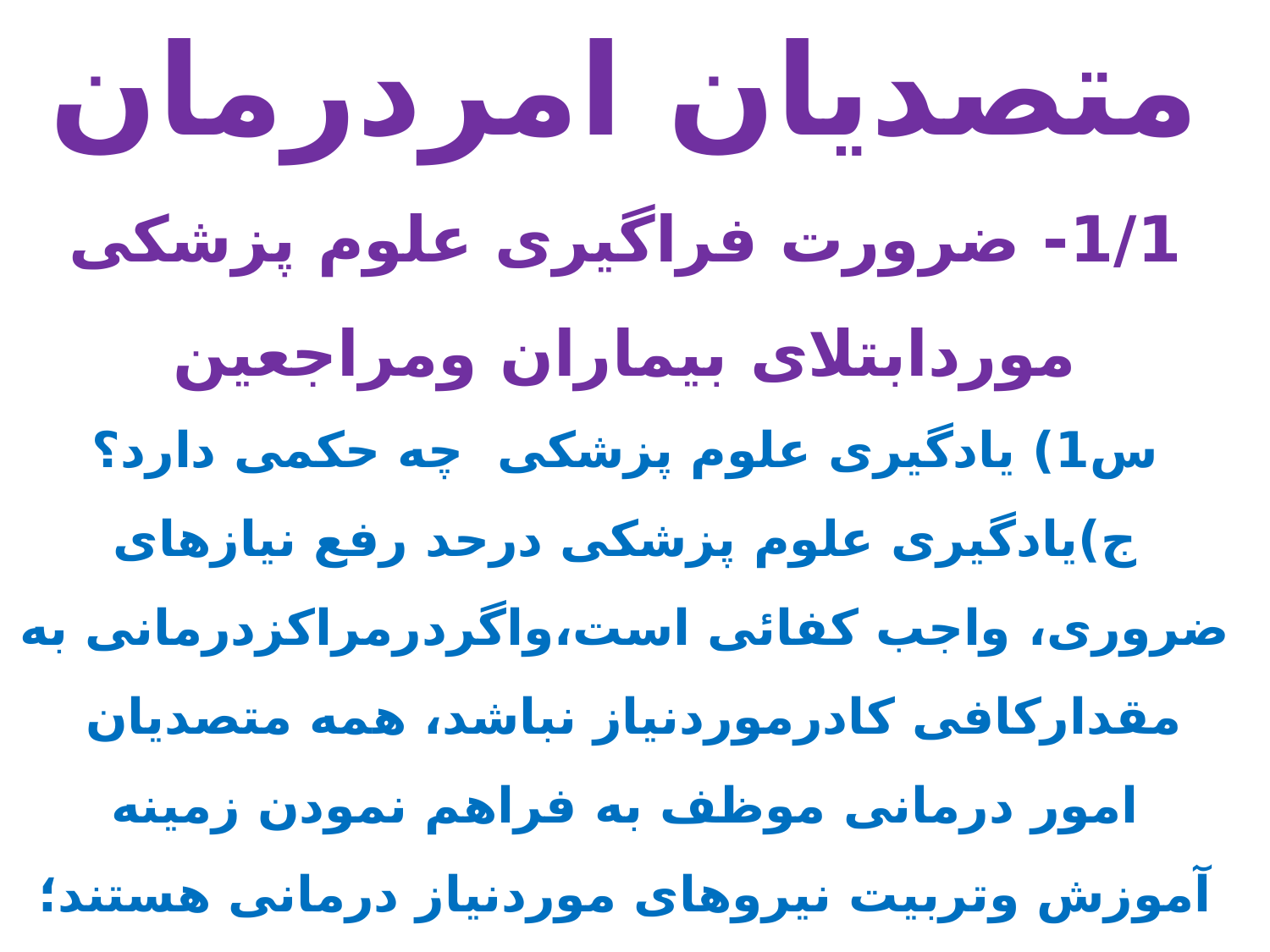

# 1)احکام مربوط به  متصدیان امردرمان 1/1- ضرورت فراگیری علوم پزشکی موردابتلای بیماران ومراجعین س1) یادگیری علوم پزشکی  چه حکمی دارد؟ ج)یادگیری علوم پزشکی درحد رفع نیازهای ضروری، واجب کفائی است،واگردرمراکزدرمانی به مقدارکافی کادرموردنیاز نباشد، همه متصدیان  امور درمانی موظف به فراهم نمودن زمینه آموزش وتربیت نیروهای موردنیاز درمانی هستند؛بدیهی است چنانچه سهل انگاری دراین مهم موجب منکراتی مانند رجوع بیماران به غیر همگن شود ، گناه متوجه همگان خواهدشد.